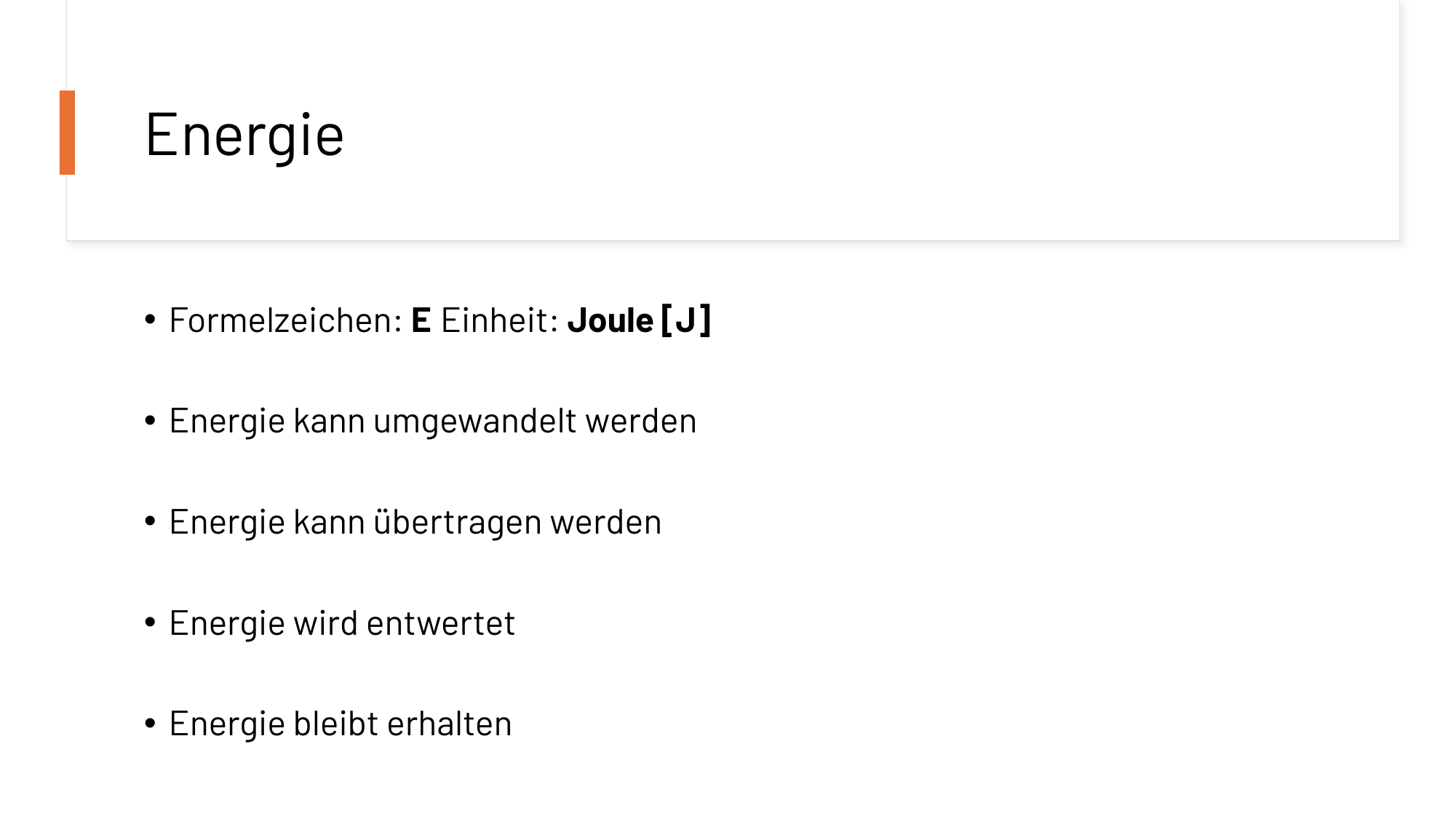

# Energie

Formelzeichen: E		Einheit: Joule [J]

Energie kann umgewandelt werden

Energie kann übertragen werden

Energie wird entwertet

Energie bleibt erhalten
9